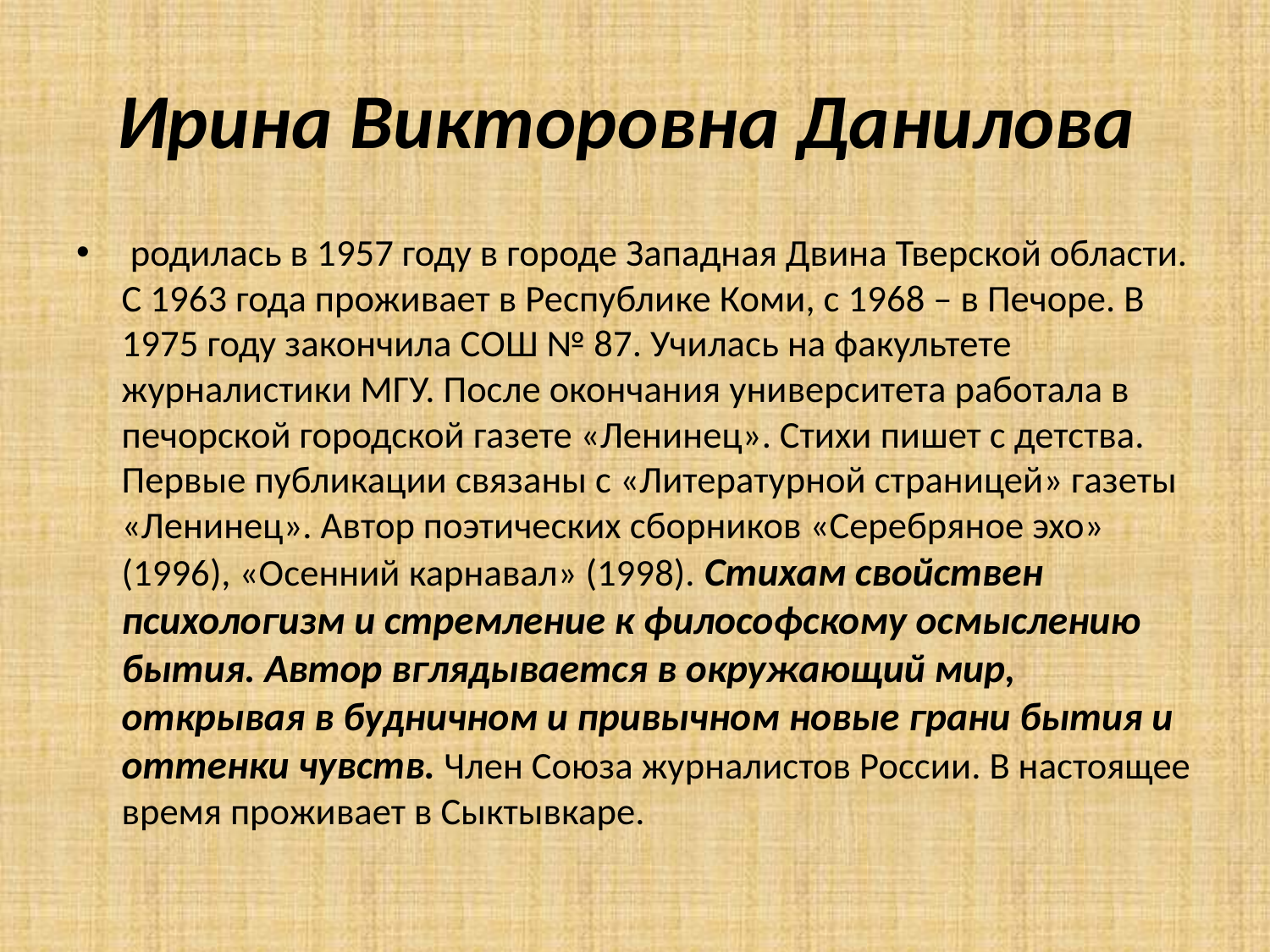

# Ирина Викторовна Данилова
 родилась в 1957 году в городе Западная Двина Тверской области. С 1963 года проживает в Республике Коми, с 1968 – в Печоре. В 1975 году закончила СОШ № 87. Училась на факультете журналистики МГУ. После окончания университета работала в печорской городской газете «Ленинец». Стихи пишет с детства. Первые публикации связаны с «Литературной страницей» газеты «Ленинец». Автор поэтических сборников «Серебряное эхо» (1996), «Осенний карнавал» (1998). Стихам свойствен психологизм и стремление к философскому осмыслению бытия. Автор вглядывается в окружающий мир, открывая в будничном и привычном новые грани бытия и оттенки чувств. Член Союза журналистов России. В настоящее время проживает в Сыктывкаре.